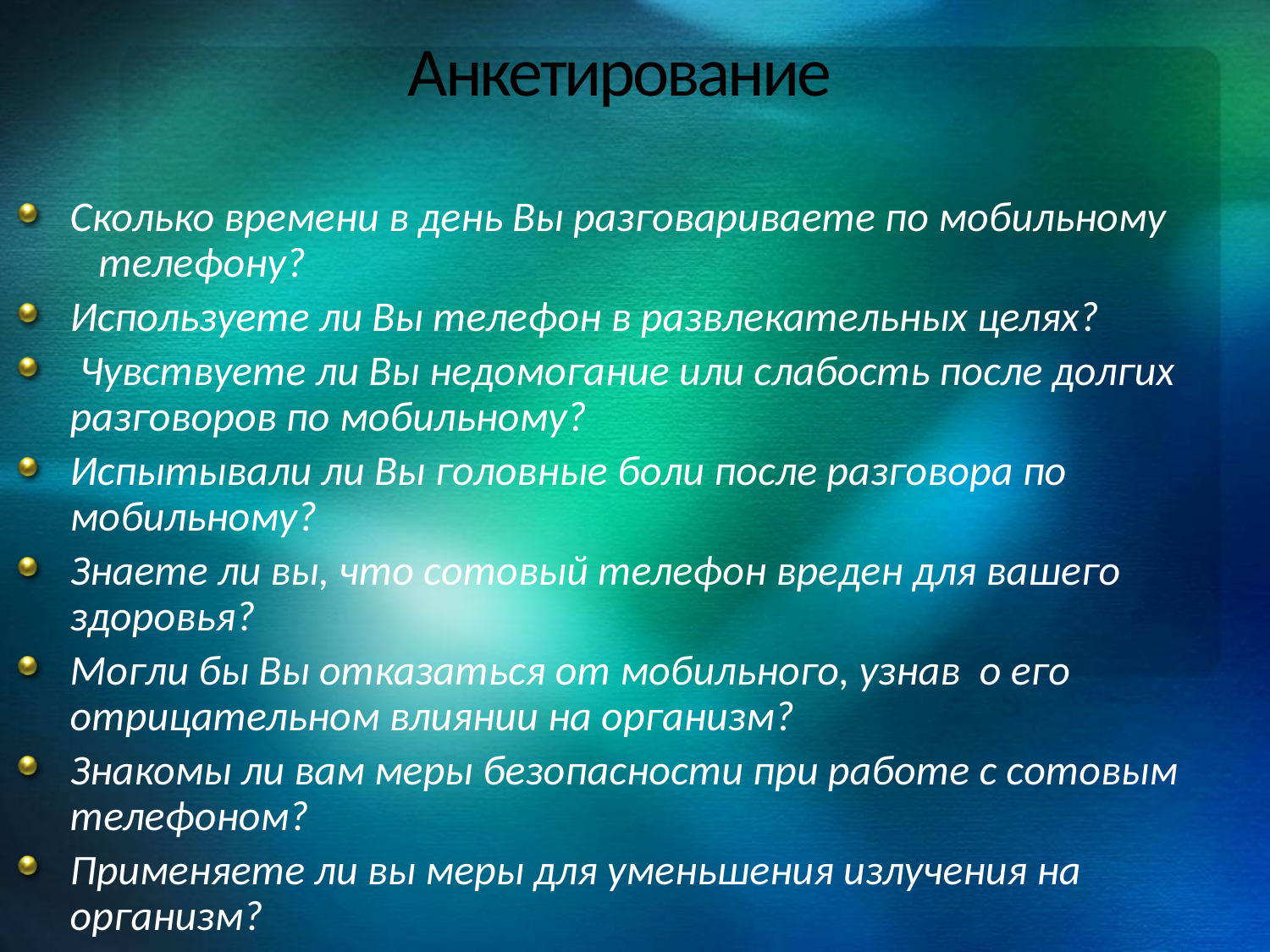

# Анкетирование

Сколько времени в день Вы разговариваете по мобильному              телефону?
Используете ли Вы телефон в развлекательных целях?
 Чувствуете ли Вы недомогание или слабость после долгих   разговоров по мобильному?
Испытывали ли Вы головные боли после разговора по мобильному?
Знаете ли вы, что сотовый телефон вреден для вашего здоровья?
Могли бы Вы отказаться от мобильного, узнав  о его отрицательном влиянии на организм?
Знакомы ли вам меры безопасности при работе с сотовым телефоном?
Применяете ли вы меры для уменьшения излучения на организм?